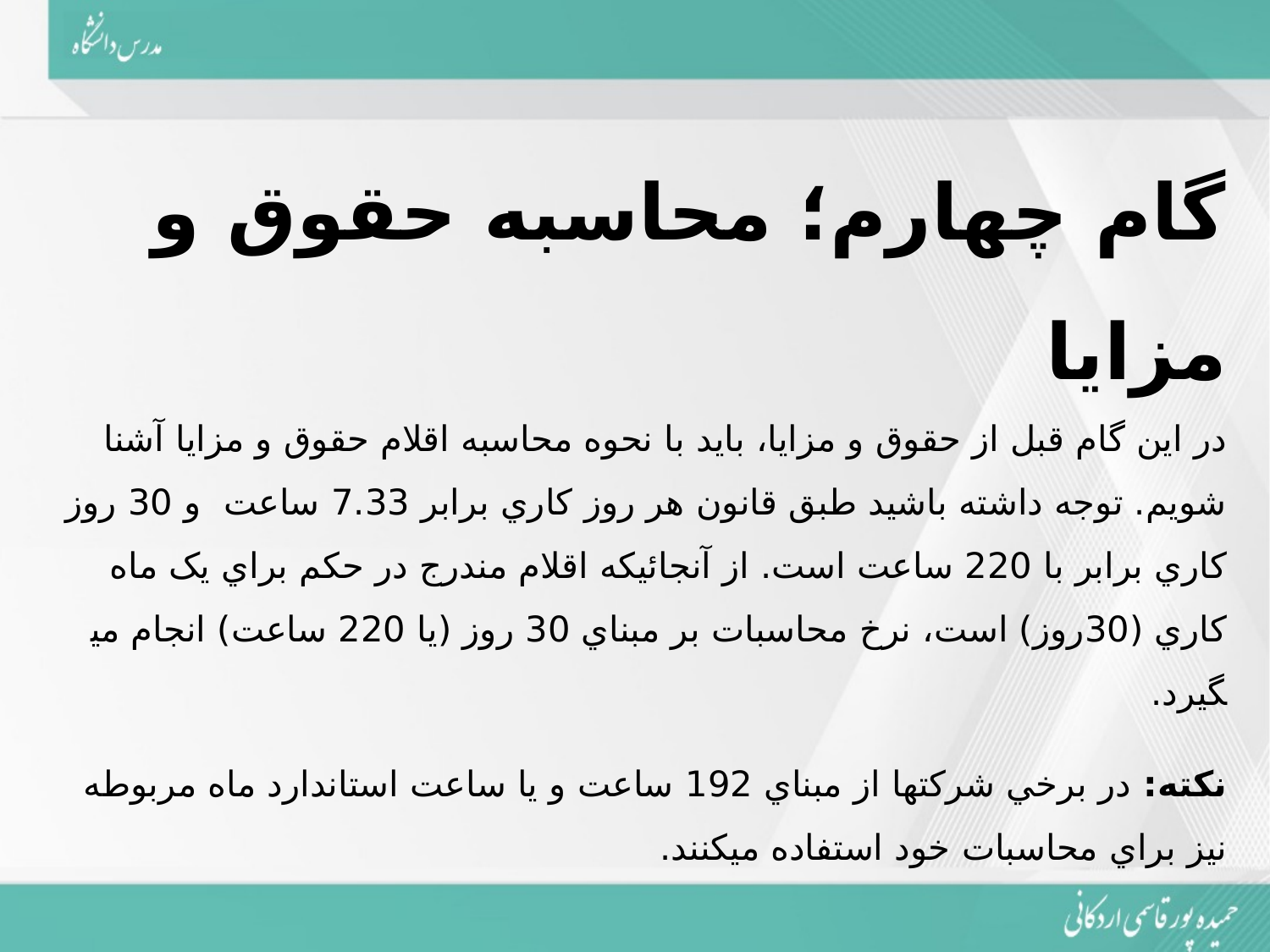

گام چهارم؛ محاسبه حقوق و مزايا
در اين گام قبل از حقوق و مزايا، بايد با نحوه محاسبه اقلام حقوق و مزايا آشنا شويم. توجه داشته باشيد طبق قانون هر روز کاري برابر 7.33 ساعت  و 30 روز کاري برابر با 220 ساعت است. از آنجائيکه اقلام مندرج در حکم براي يک ماه کاري (30روز) است، نرخ محاسبات بر مبناي 30 روز (يا 220 ساعت) انجام مي­گيرد.

نکته: در برخي شرکتها از مبناي 192 ساعت و يا ساعت استاندارد ماه مربوطه نيز براي محاسبات خود استفاده مي­کنند.